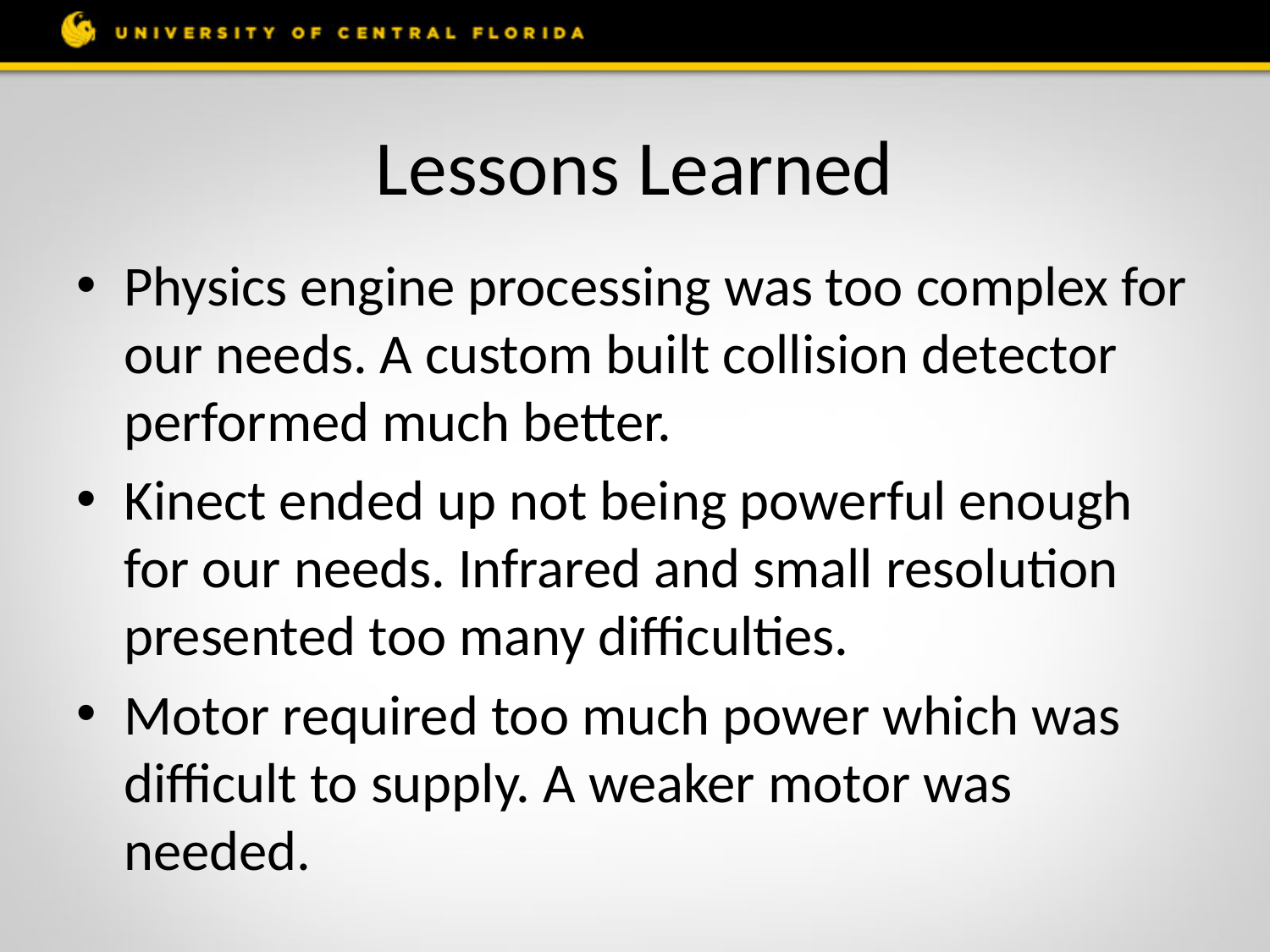

# Lessons Learned
Physics engine processing was too complex for our needs. A custom built collision detector performed much better.
Kinect ended up not being powerful enough for our needs. Infrared and small resolution presented too many difficulties.
Motor required too much power which was difficult to supply. A weaker motor was needed.